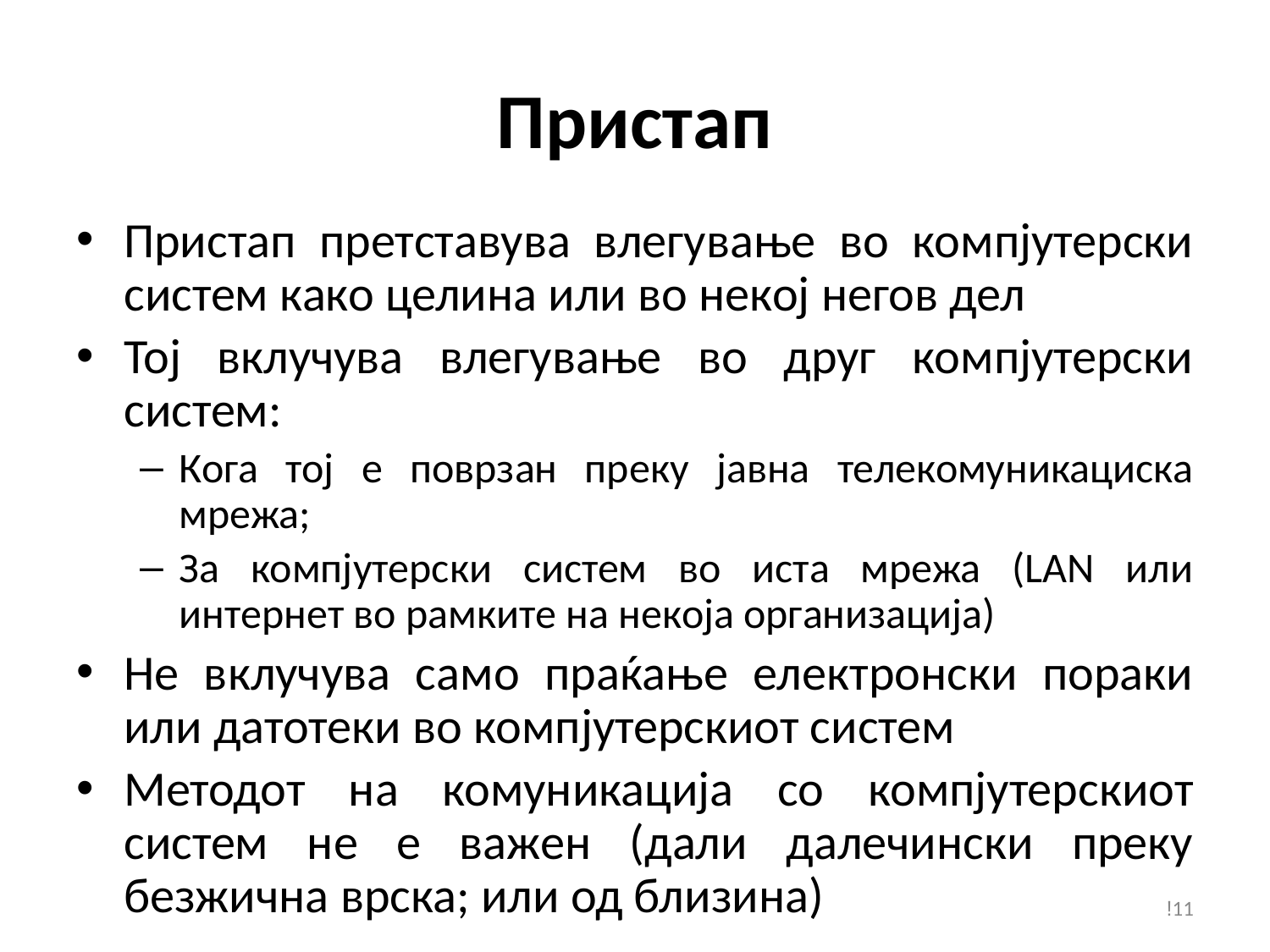

# Пристап
Пристап претставува влегување во компјутерски систем како целина или во некој негов дел
Тој вклучува влегување во друг компјутерски систем:
Кога тој е поврзан преку јавна телекомуникациска мрежа;
За компјутерски систем во иста мрежа (LAN или интернет во рамките на некоја организација)
Не вклучува само праќање електронски пораки или датотеки во компјутерскиот систем
Методот на комуникација со компјутерскиот систем не е важен (дали далечински преку безжична врска; или од близина)
!11